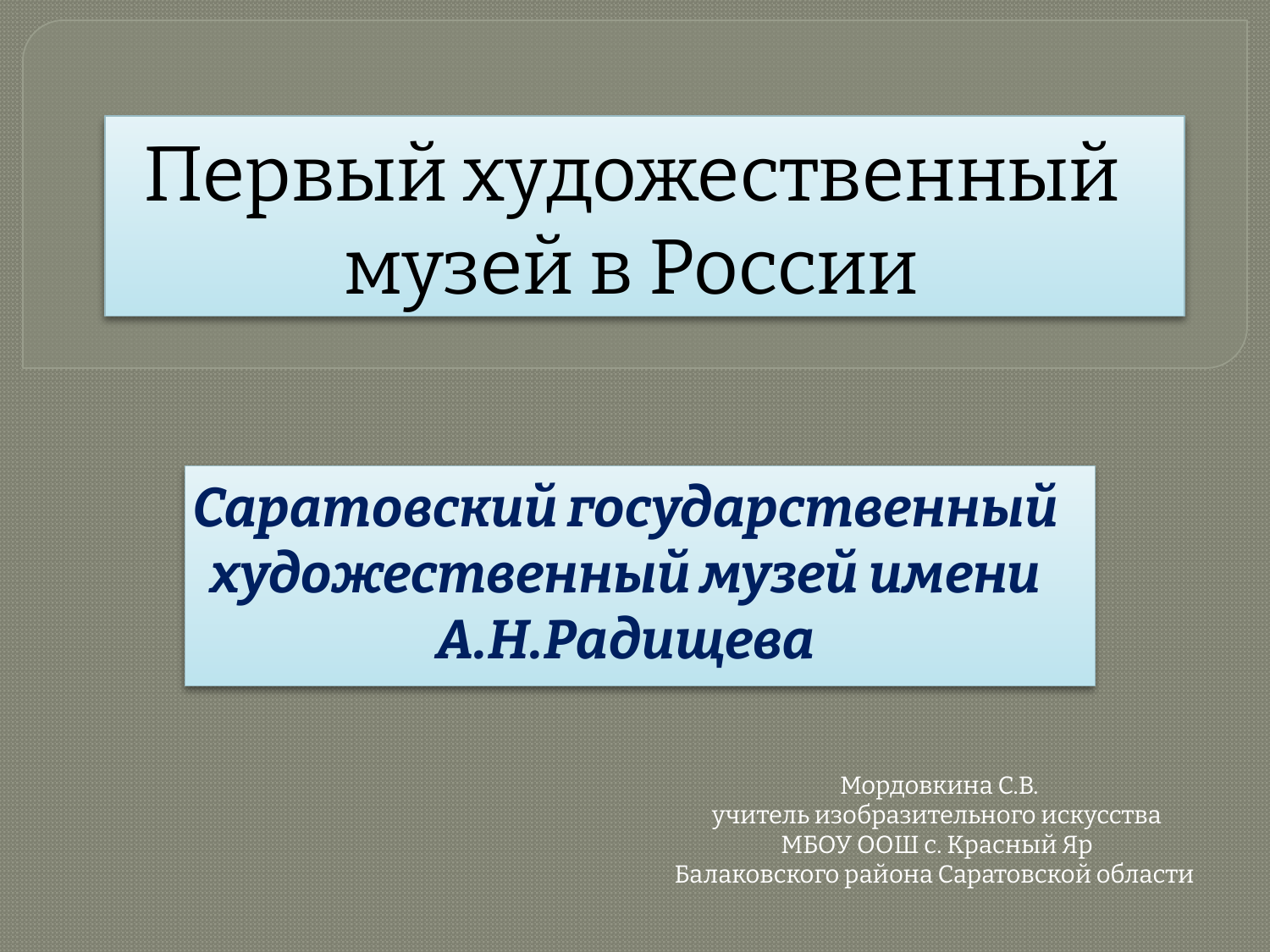

# Первый художественный музей в России
Саратовский государственный художественный музей имени А.Н.Радищева

Мордовкина С.В.
учитель изобразительного искусства
МБОУ ООШ с. Красный Яр
Балаковского района Саратовской области